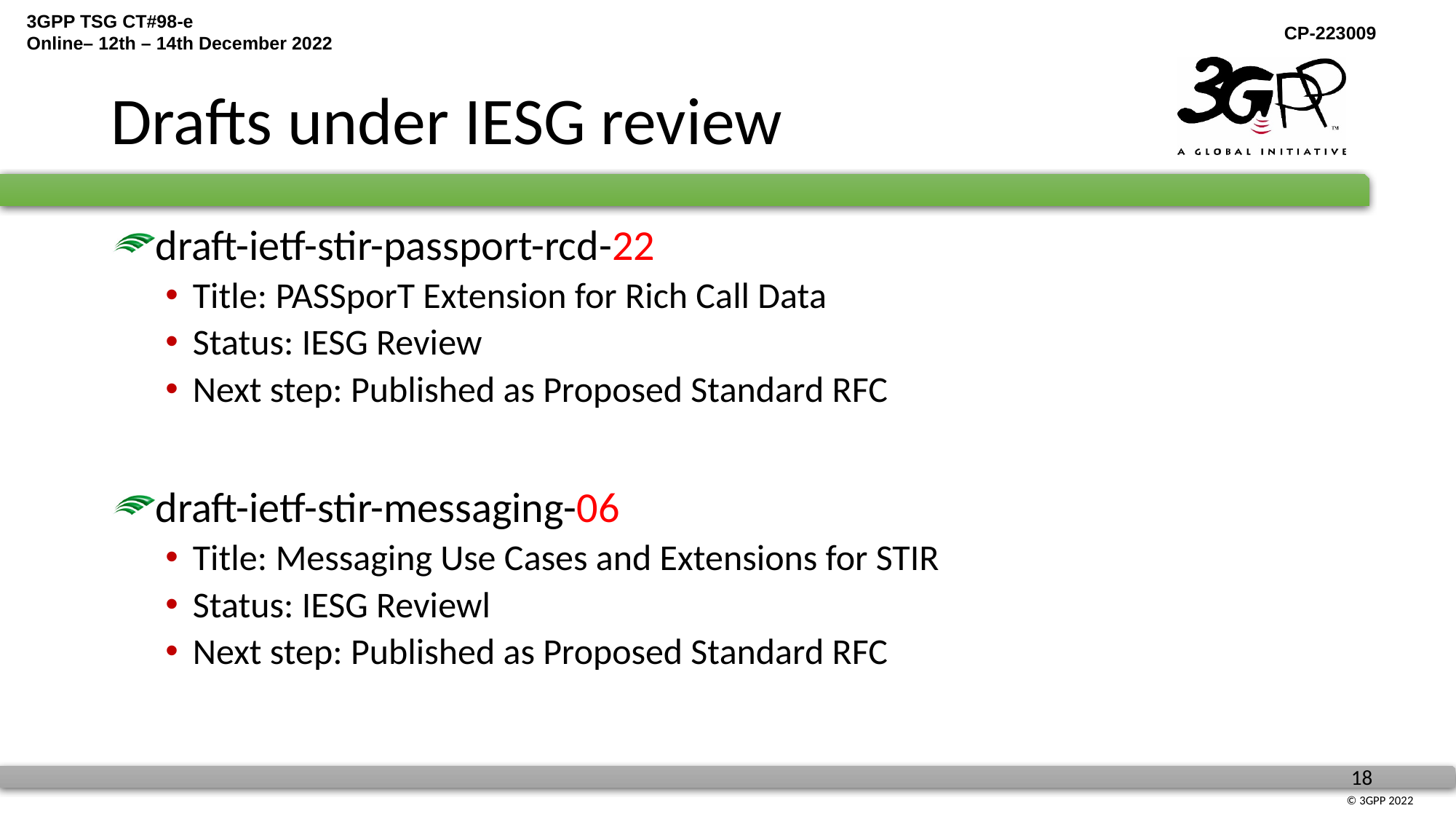

# Drafts under IESG review
draft-ietf-stir-passport-rcd-22
Title: PASSporT Extension for Rich Call Data
Status: IESG Review
Next step: Published as Proposed Standard RFC

draft-ietf-stir-messaging-06
Title: Messaging Use Cases and Extensions for STIR
Status: IESG Reviewl
Next step: Published as Proposed Standard RFC